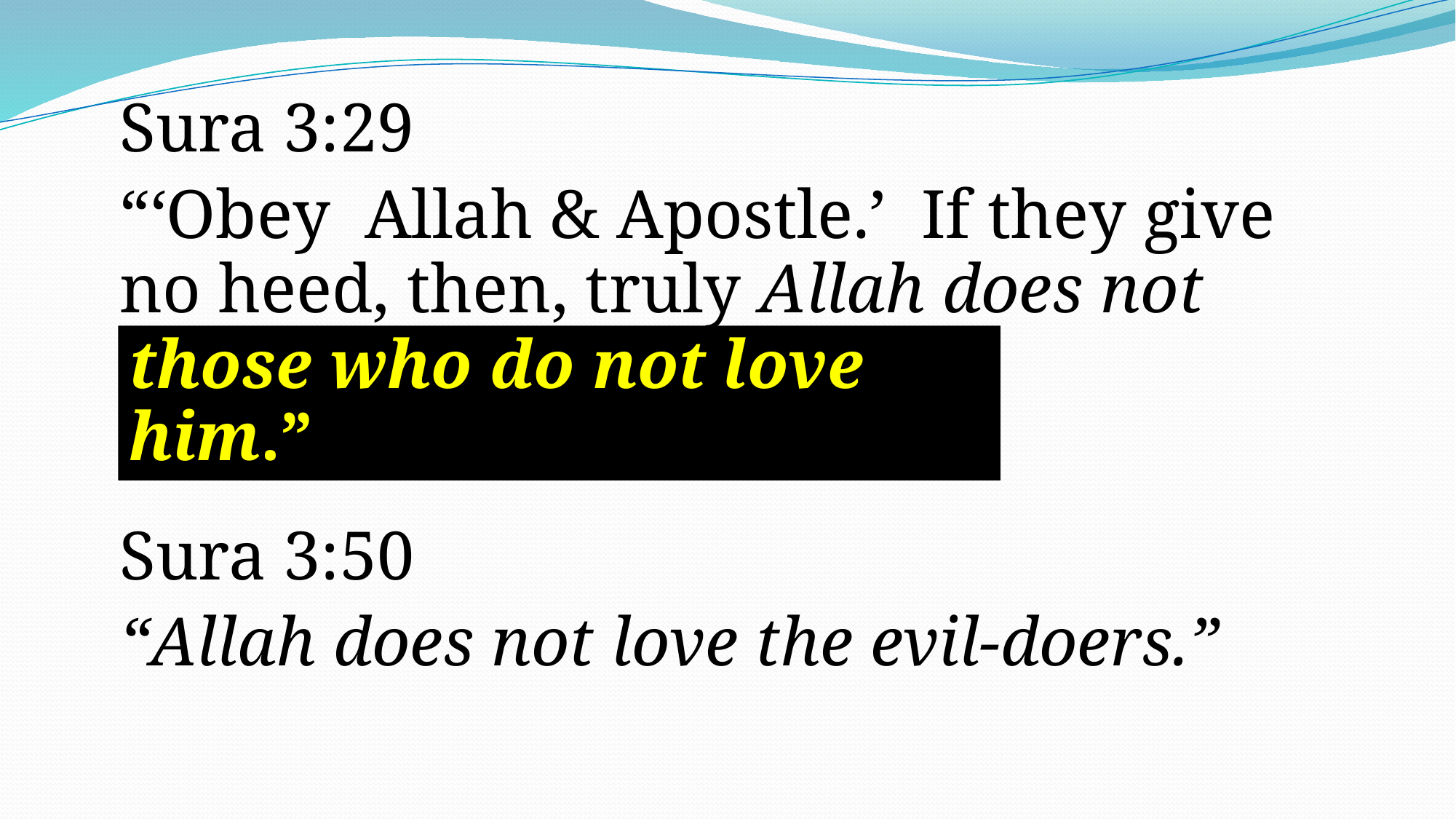

Sura 3:29
“‘Obey  Allah & Apostle.’  If they give no heed, then, truly Allah does not love   the unbelievers.”

Sura 3:50
“Allah does not love the evil-doers.”

those who do not love him.”